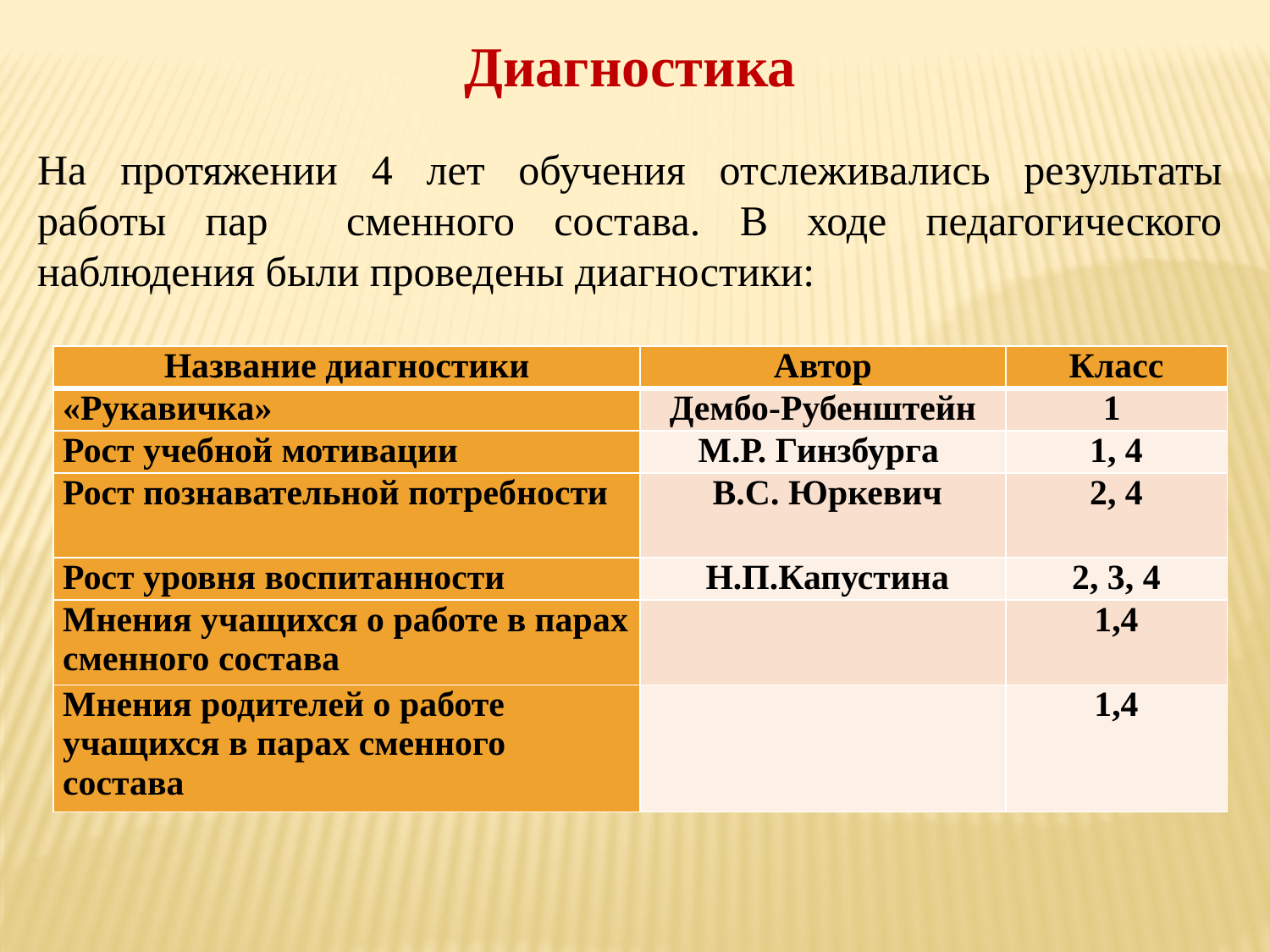

Диагностика
На протяжении 4 лет обучения отслеживались результаты работы пар  сменного состава. В ходе педагогического наблюдения были проведены диагностики:
| Название диагностики | Автор | Класс |
| --- | --- | --- |
| «Рукавичка» | Дембо-Рубенштейн | 1 |
| Рост учебной мотивации | М.Р. Гинзбурга | 1, 4 |
| Рост познавательной потребности | В.С. Юркевич | 2, 4 |
| Рост уровня воспитанности | Н.П.Капустина | 2, 3, 4 |
| Мнения учащихся о работе в парах сменного состава |  | 1,4 |
| Мнения родителей о работе учащихся в парах сменного состава |  | 1,4 |